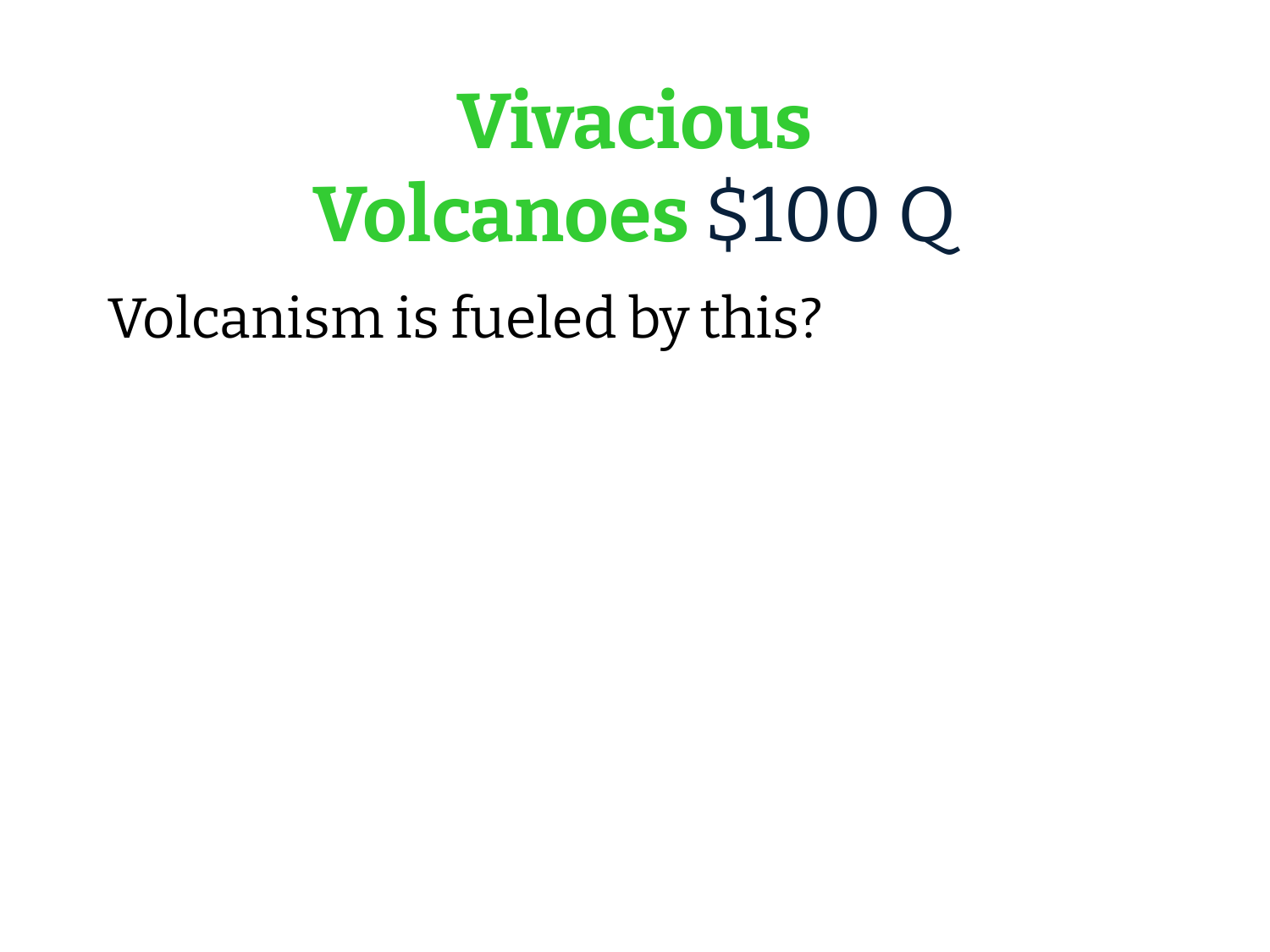

# Vivacious Volcanoes $100 Q
Volcanism is fueled by this?